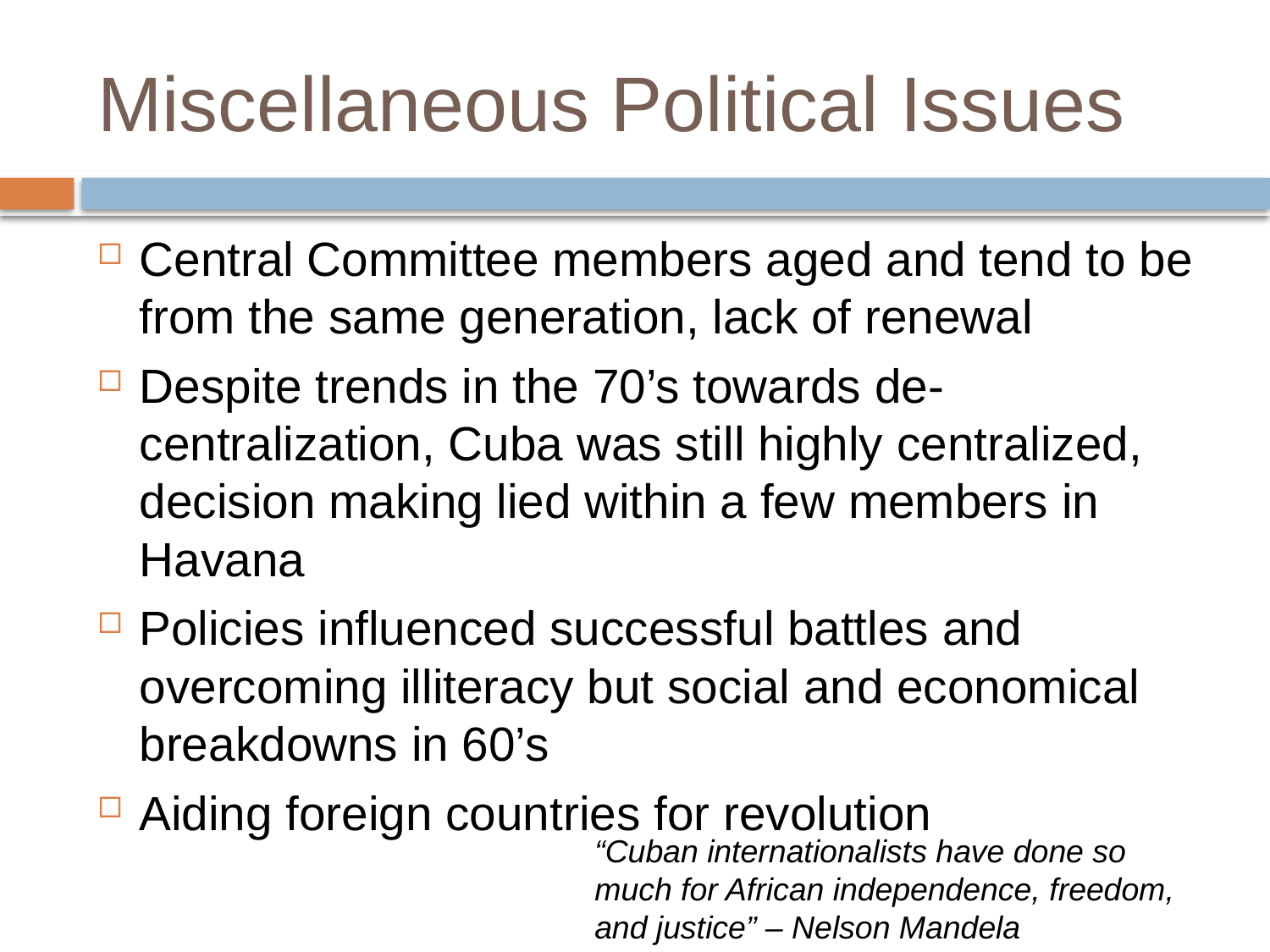

# Miscellaneous Political Issues
Central Committee members aged and tend to be from the same generation, lack of renewal
Despite trends in the 70’s towards de-centralization, Cuba was still highly centralized, decision making lied within a few members in Havana
Policies influenced successful battles and overcoming illiteracy but social and economical breakdowns in 60’s
Aiding foreign countries for revolution
“Cuban internationalists have done so much for African independence, freedom, and justice” – Nelson Mandela